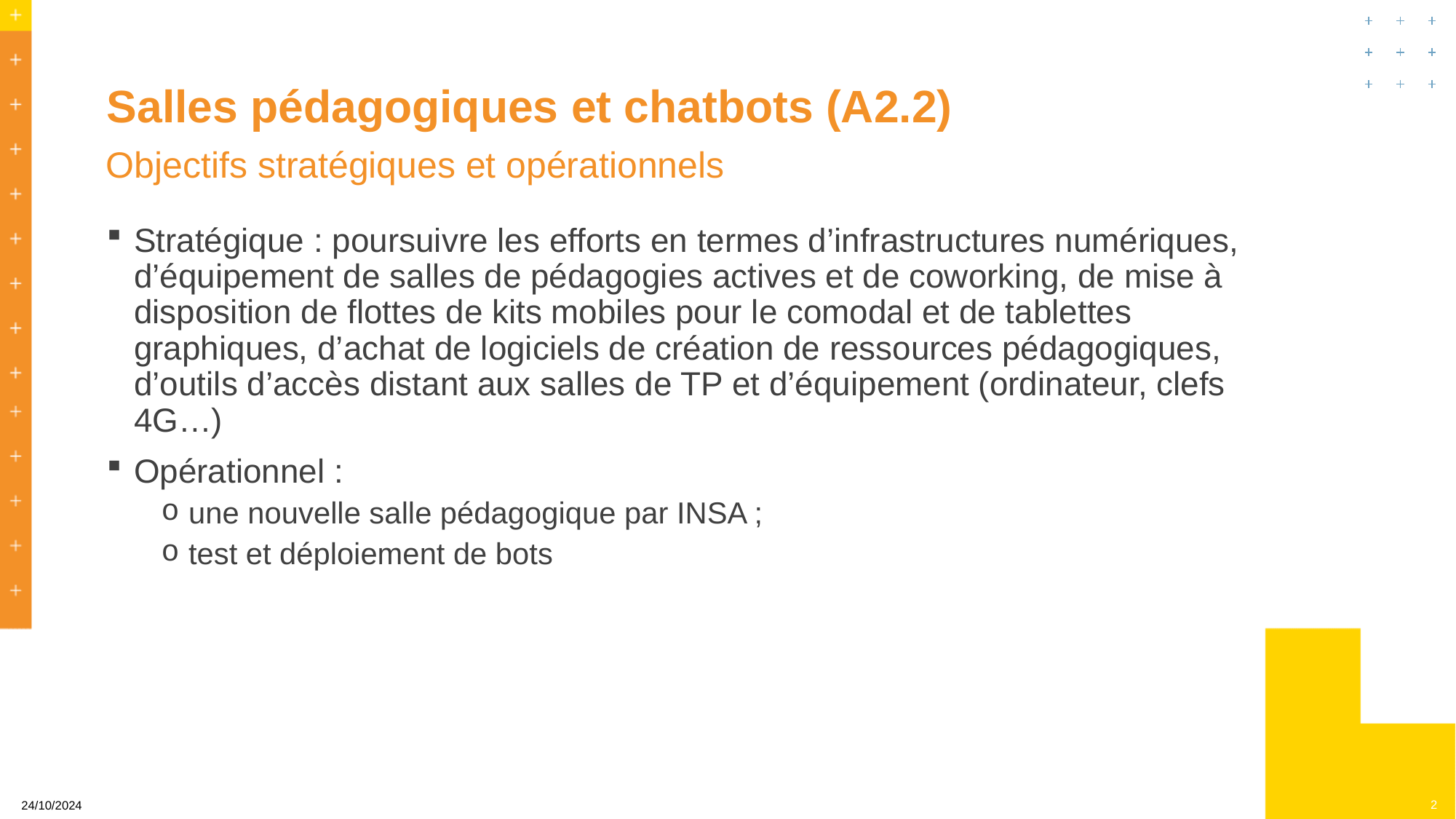

# Salles pédagogiques et chatbots (A2.2)
Objectifs stratégiques et opérationnels
Stratégique : poursuivre les efforts en termes d’infrastructures numériques, d’équipement de salles de pédagogies actives et de coworking, de mise à disposition de flottes de kits mobiles pour le comodal et de tablettes graphiques, d’achat de logiciels de création de ressources pédagogiques, d’outils d’accès distant aux salles de TP et d’équipement (ordinateur, clefs 4G…)
Opérationnel :
une nouvelle salle pédagogique par INSA ;
test et déploiement de bots
2
24/10/2024